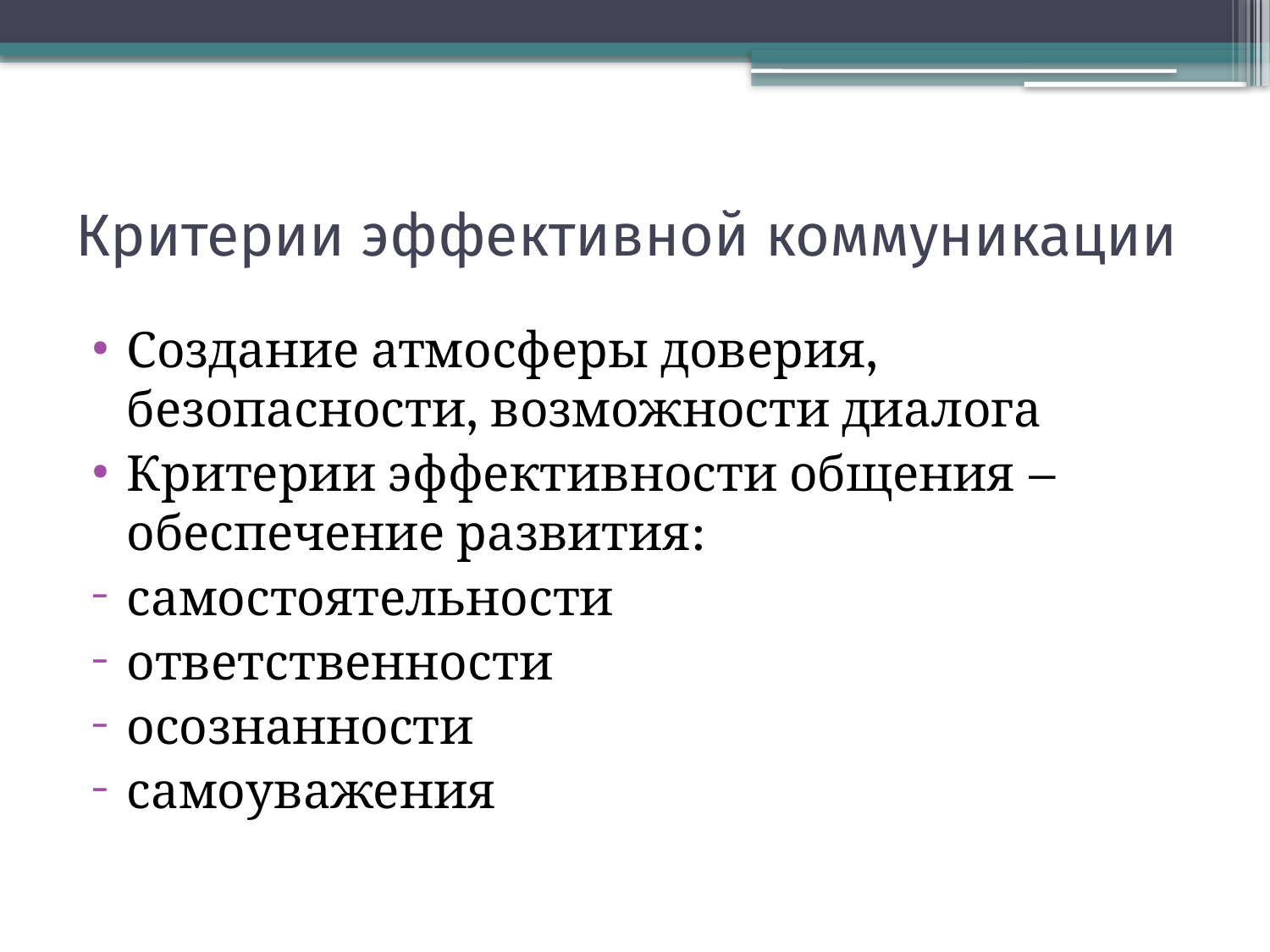

# Критерии эффективной коммуникации
Создание атмосферы доверия, безопасности, возможности диалога
Критерии эффективности общения – обеспечение развития:
самостоятельности
ответственности
осознанности
самоуважения